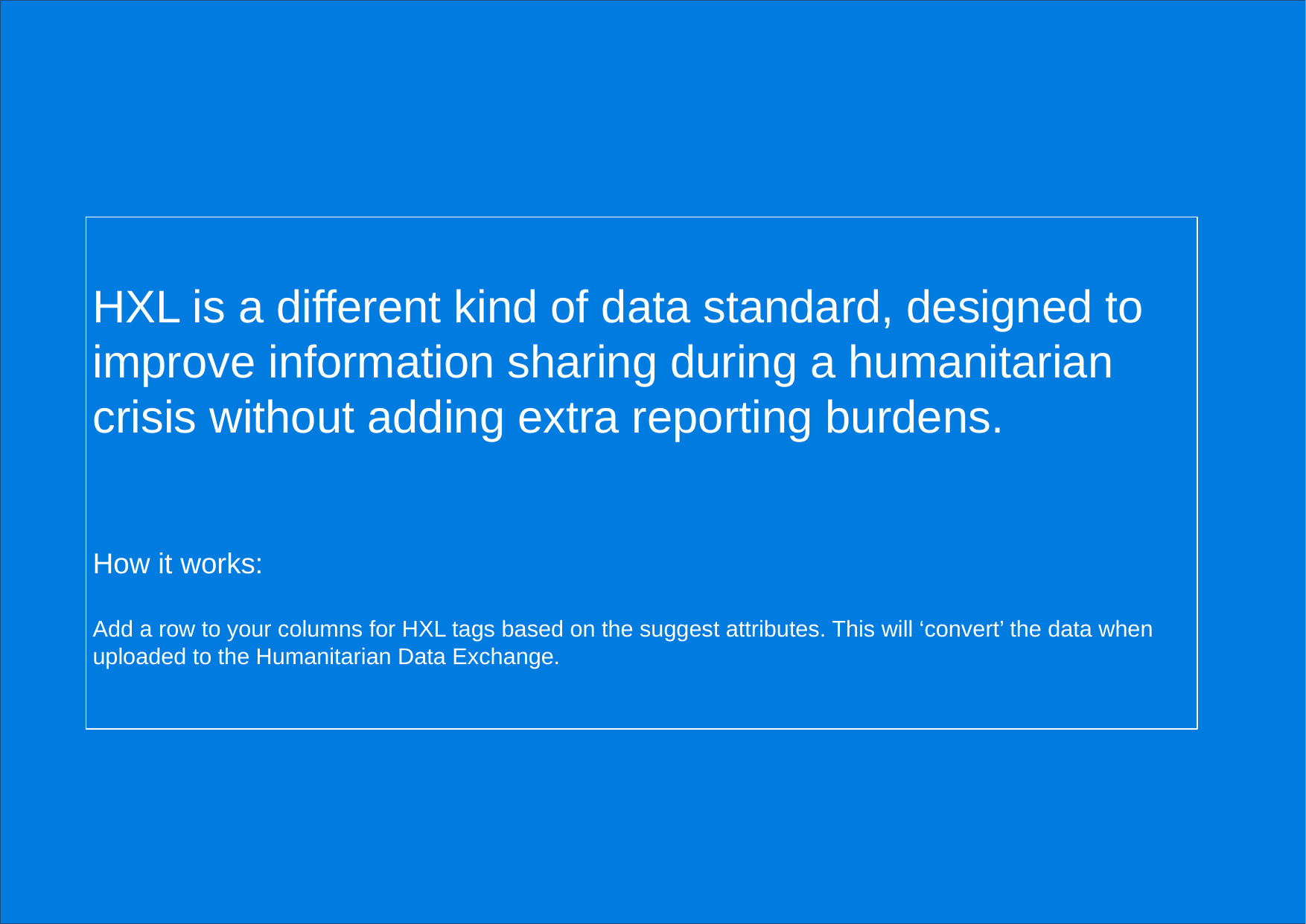

HXL is a different kind of data standard, designed to improve information sharing during a humanitarian crisis without adding extra reporting burdens.

How it works:

Add a row to your columns for HXL tags based on the suggest attributes. This will ‘convert’ the data when uploaded to the Humanitarian Data Exchange.